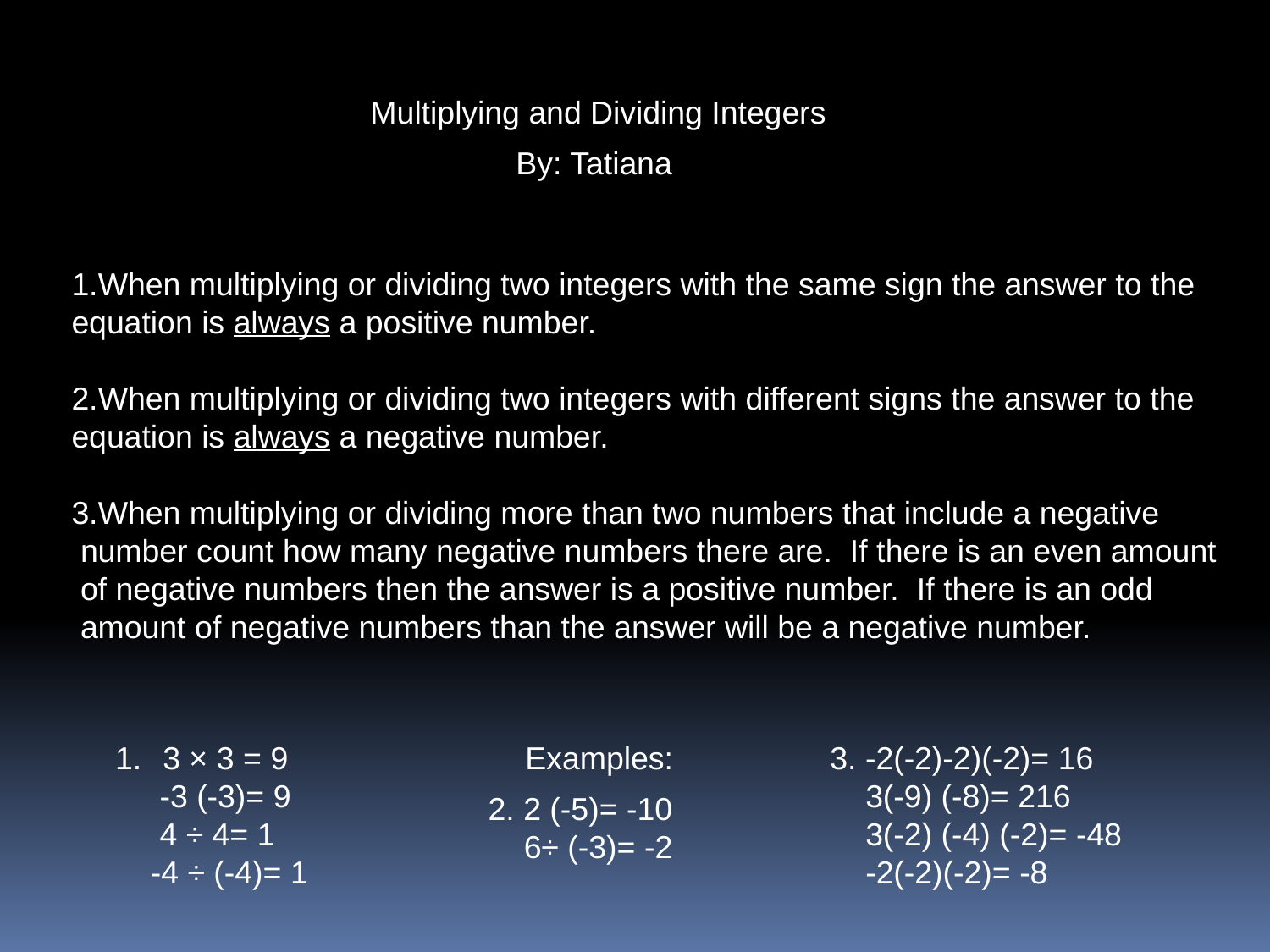

Multiplying and Dividing Integers
By: Tatiana
1.When multiplying or dividing two integers with the same sign the answer to the
equation is always a positive number.

2.When multiplying or dividing two integers with different signs the answer to the
equation is always a negative number.

3.When multiplying or dividing more than two numbers that include a negative
 number count how many negative numbers there are.  If there is an even amount
 of negative numbers then the answer is a positive number.  If there is an odd
 amount of negative numbers than the answer will be a negative number.
3 × 3 = 9
     -3 (-3)= 9
     4 ÷ 4= 1
    -4 ÷ (-4)= 1
Examples:
3. -2(-2)-2)(-2)= 16
    3(-9) (-8)= 216
    3(-2) (-4) (-2)= -48
    -2(-2)(-2)= -8
2. 2 (-5)= -10
    6÷ (-3)= -2